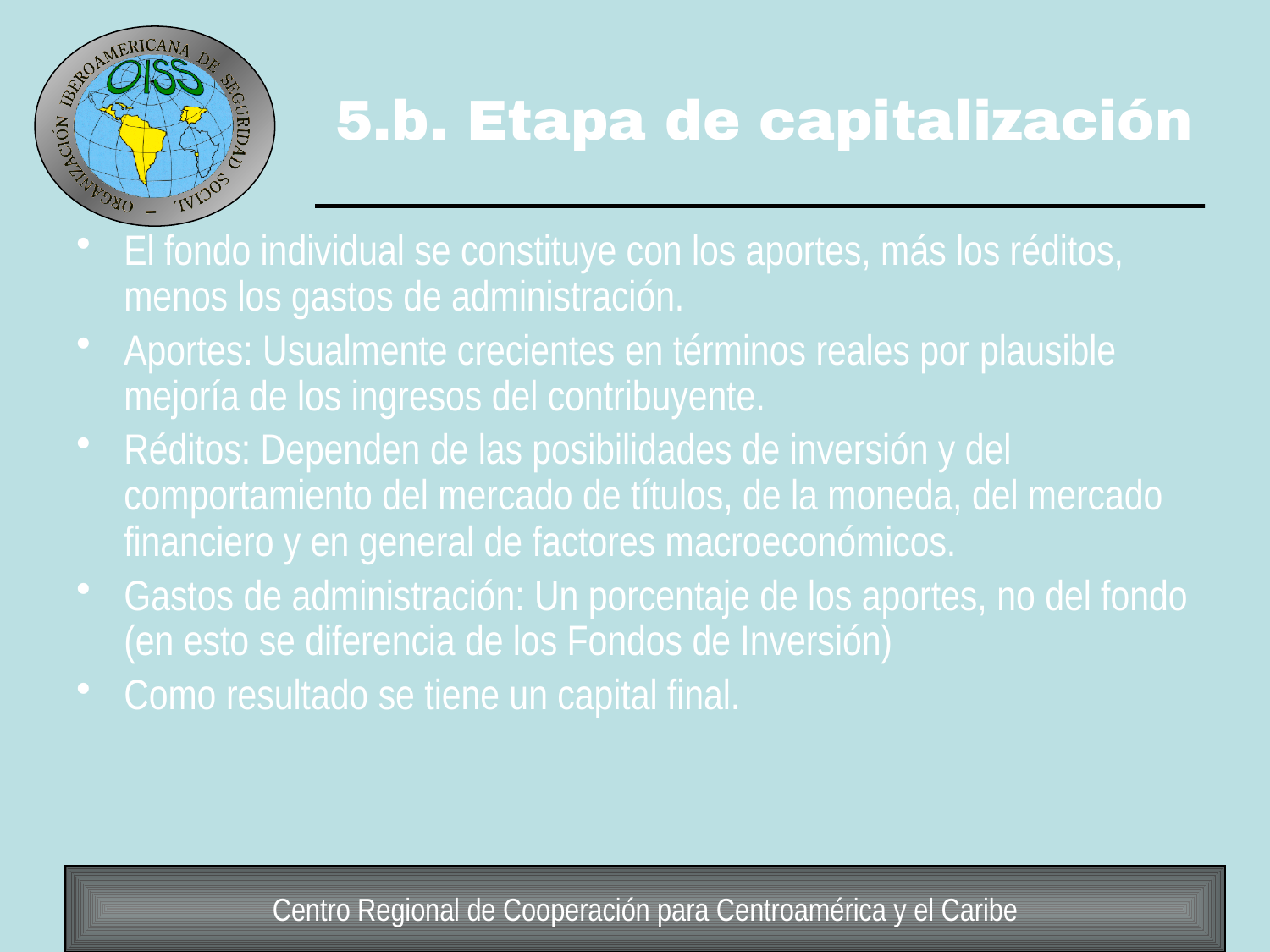

# 5.b. Etapa de capitalización
El fondo individual se constituye con los aportes, más los réditos, menos los gastos de administración.
Aportes: Usualmente crecientes en términos reales por plausible mejoría de los ingresos del contribuyente.
Réditos: Dependen de las posibilidades de inversión y del comportamiento del mercado de títulos, de la moneda, del mercado financiero y en general de factores macroeconómicos.
Gastos de administración: Un porcentaje de los aportes, no del fondo (en esto se diferencia de los Fondos de Inversión)
Como resultado se tiene un capital final.